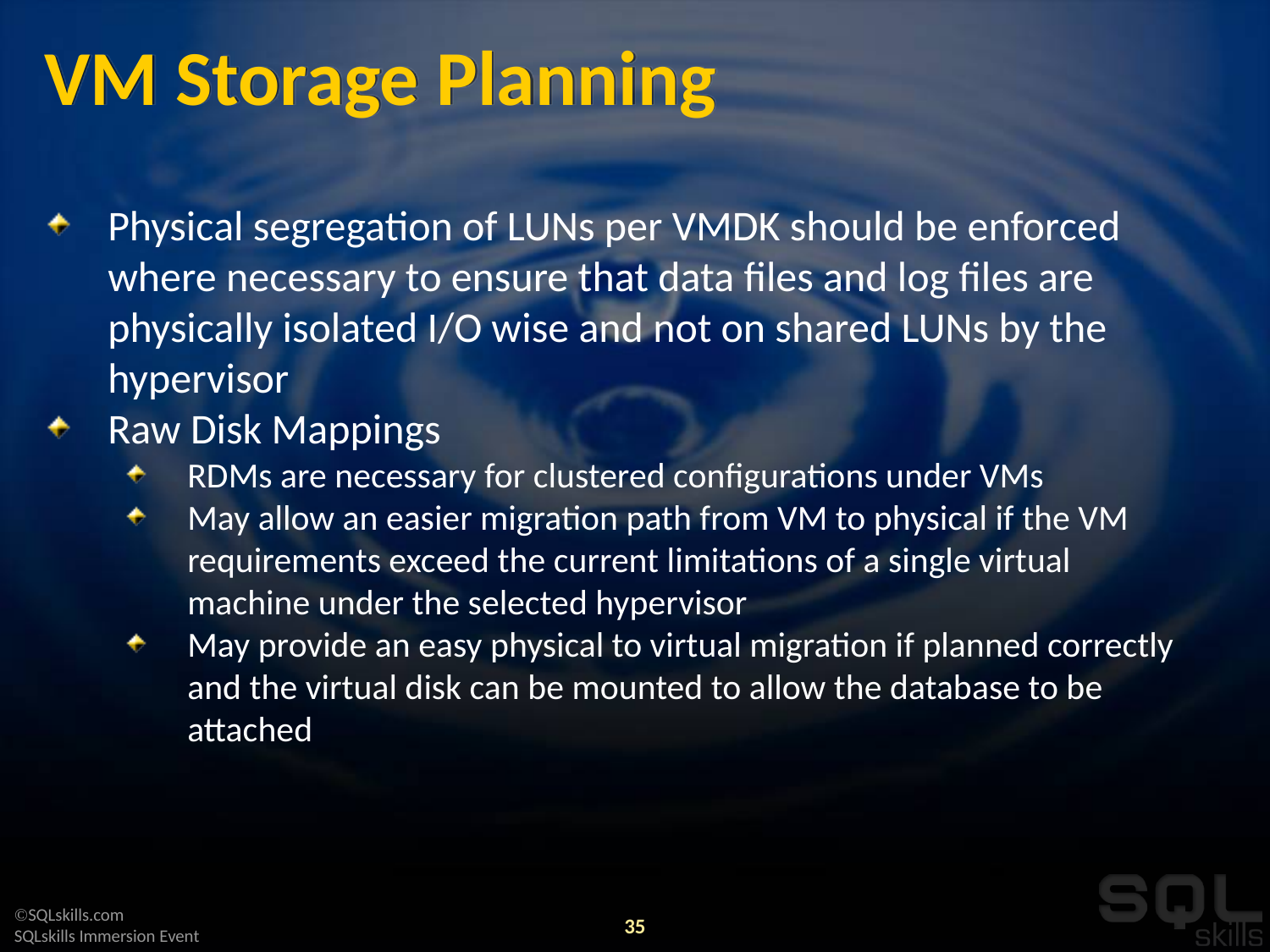

# VM Storage Planning
Physical segregation of LUNs per VMDK should be enforced where necessary to ensure that data files and log files are physically isolated I/O wise and not on shared LUNs by the hypervisor
Raw Disk Mappings
RDMs are necessary for clustered configurations under VMs
May allow an easier migration path from VM to physical if the VM requirements exceed the current limitations of a single virtual machine under the selected hypervisor
May provide an easy physical to virtual migration if planned correctly and the virtual disk can be mounted to allow the database to be attached
35